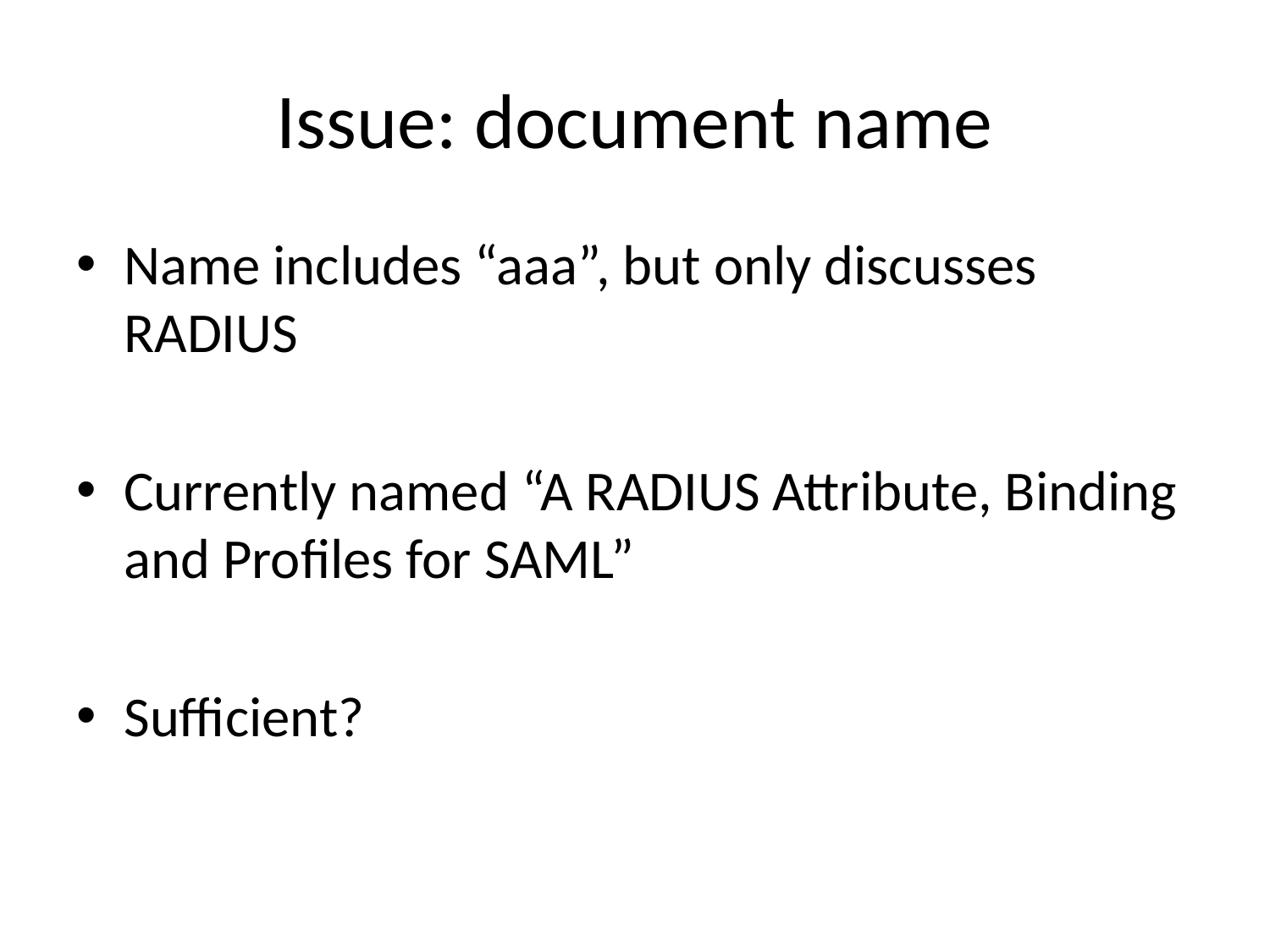

# Issue: document name
Name includes “aaa”, but only discusses RADIUS

Currently named “A RADIUS Attribute, Binding and Profiles for SAML”

Sufficient?